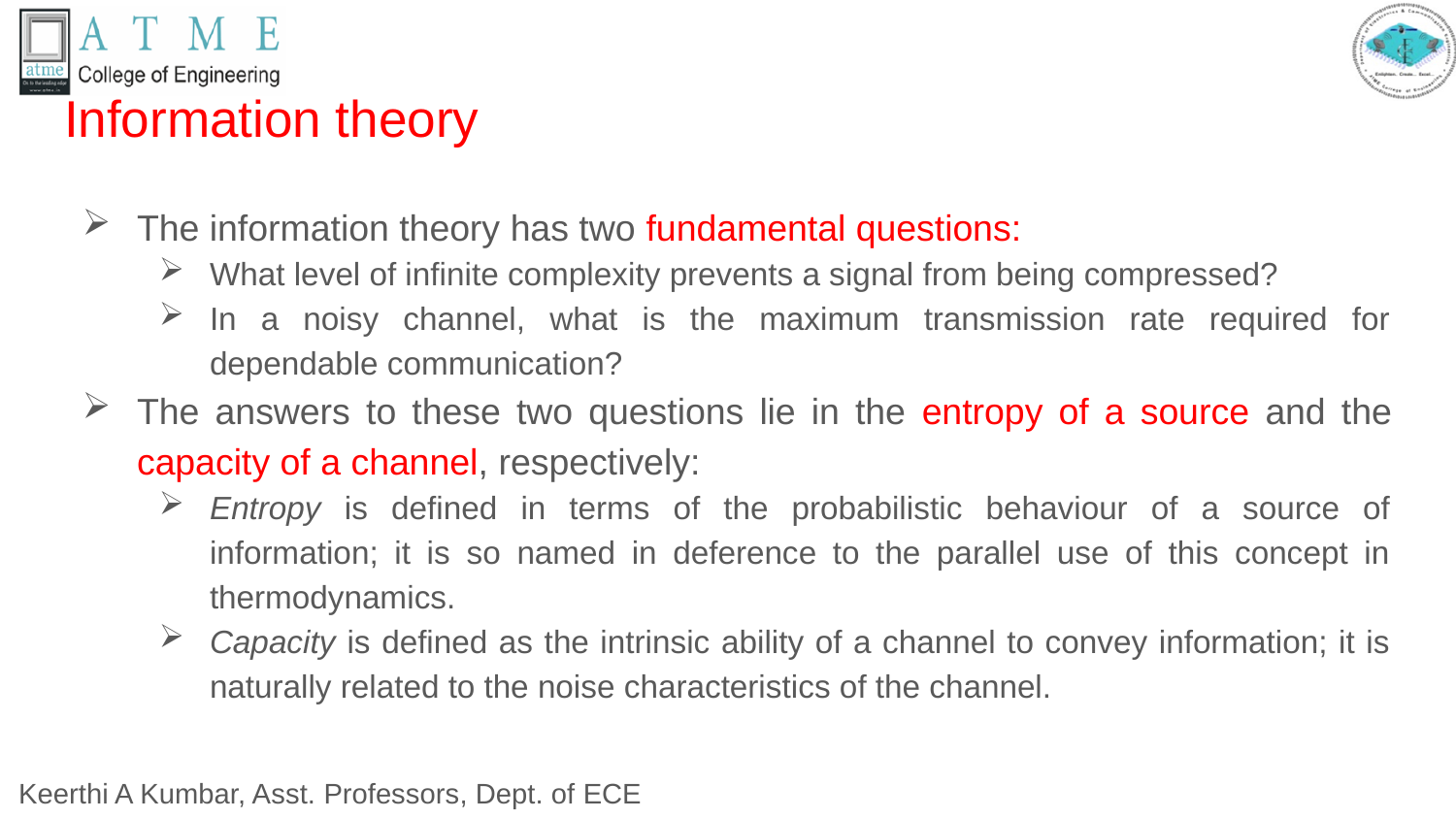

# Information theory
The information theory has two fundamental questions:
What level of infinite complexity prevents a signal from being compressed?
In a noisy channel, what is the maximum transmission rate required for dependable communication?
The answers to these two questions lie in the entropy of a source and the capacity of a channel, respectively:
Entropy is defined in terms of the probabilistic behaviour of a source of information; it is so named in deference to the parallel use of this concept in thermodynamics.
Capacity is defined as the intrinsic ability of a channel to convey information; it is naturally related to the noise characteristics of the channel.